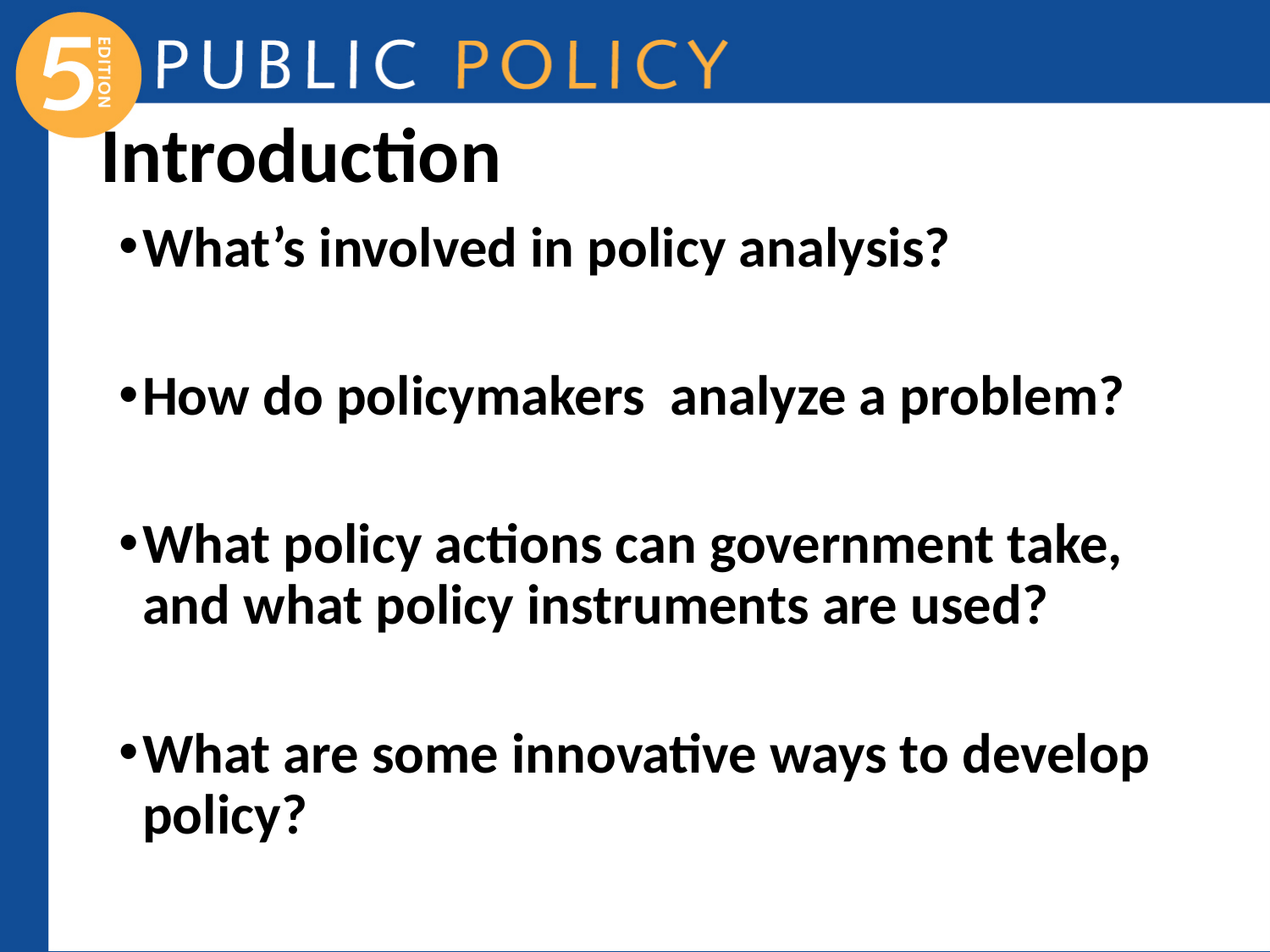

# Introduction
What’s involved in policy analysis?

How do policymakers  analyze a problem?

What policy actions can government take, and what policy instruments are used?

What are some innovative ways to develop policy?